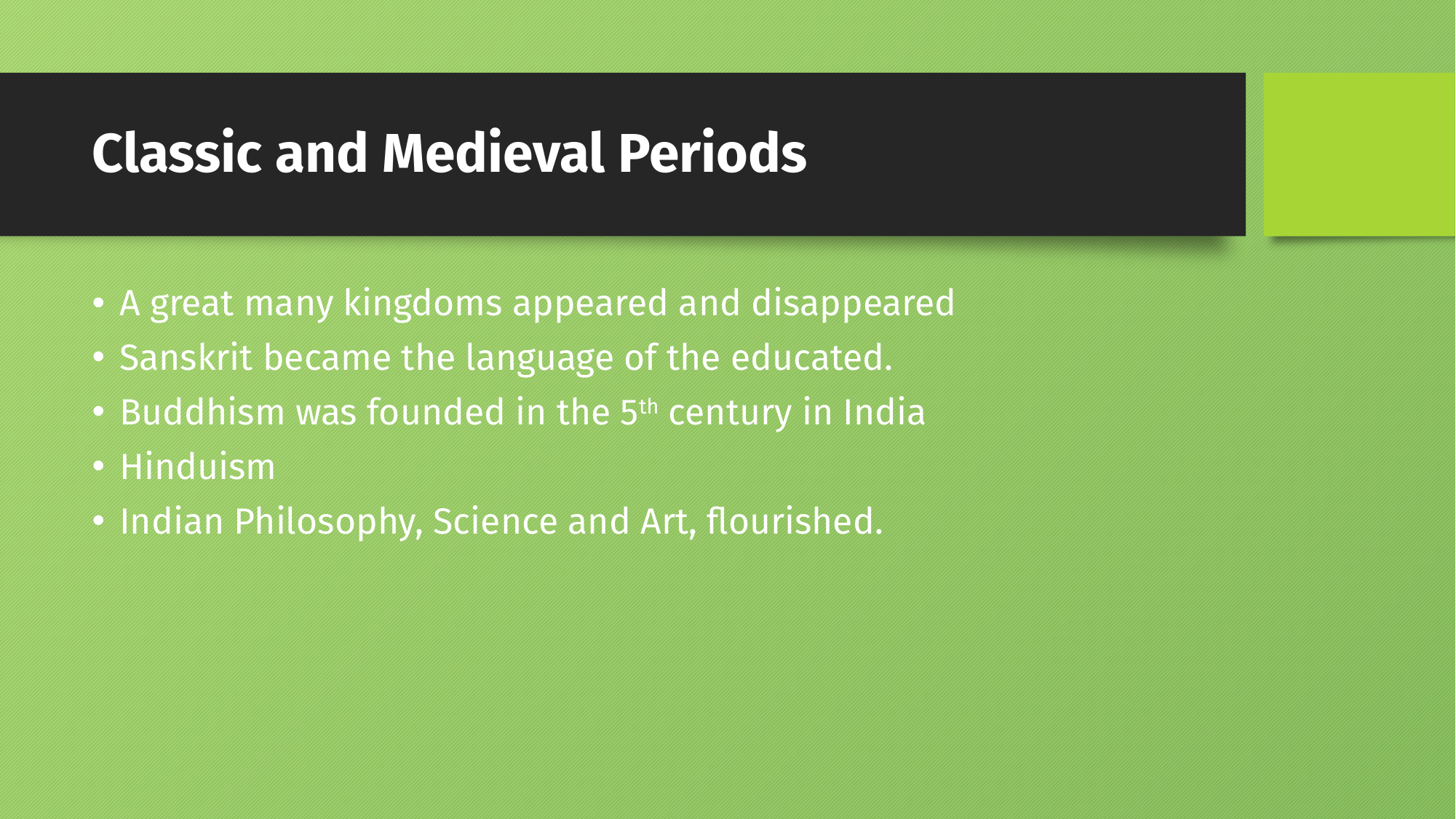

# Classic and Medieval Periods
A great many kingdoms appeared and disappeared
Sanskrit became the language of the educated.
Buddhism was founded in the 5th century in India
Hinduism
Indian Philosophy, Science and Art, flourished.